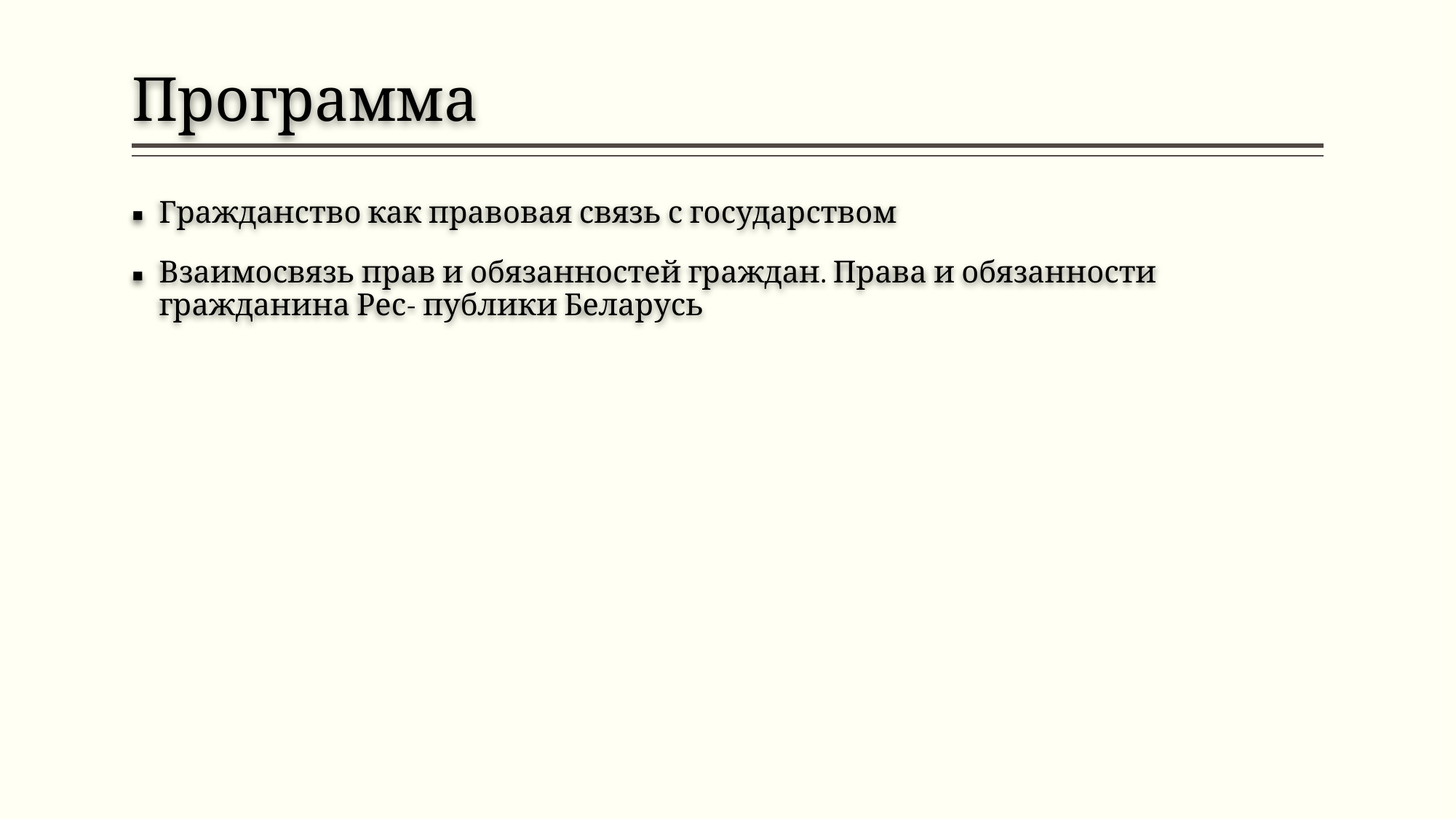

# Программа
Гражданство как правовая связь с государством
Взаимосвязь прав и обязанностей граждан. Права и обязанности гражданина Рес- публики Беларусь